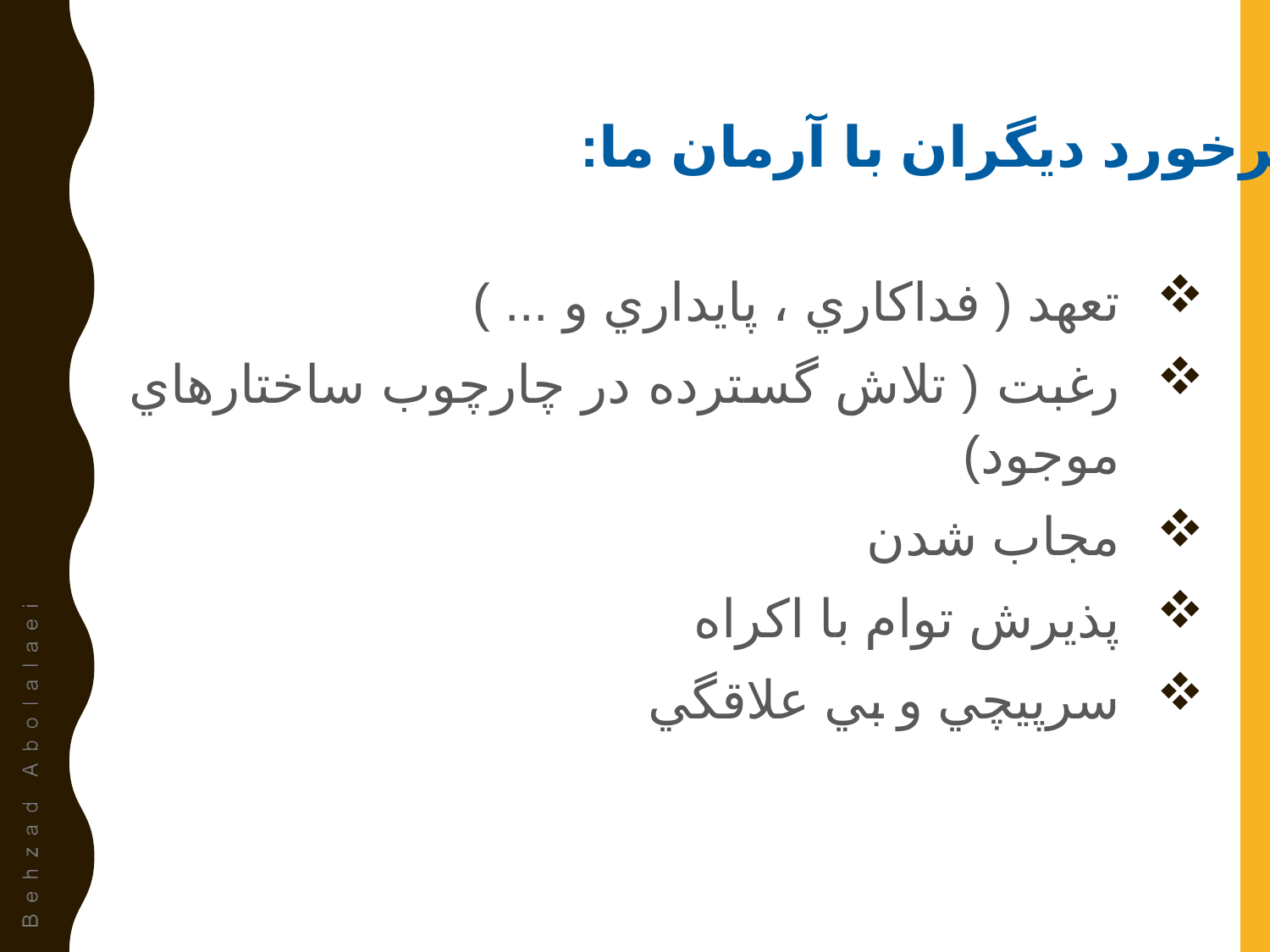

برخورد دیگران با آرمان ما:
تعهد ( فداكاري ، پايداري و ... )
رغبت ( تلاش گسترده در چارچوب ساختارهاي موجود)
مجاب شدن
پذيرش توام با اكراه
سرپيچي و بي علاقگي